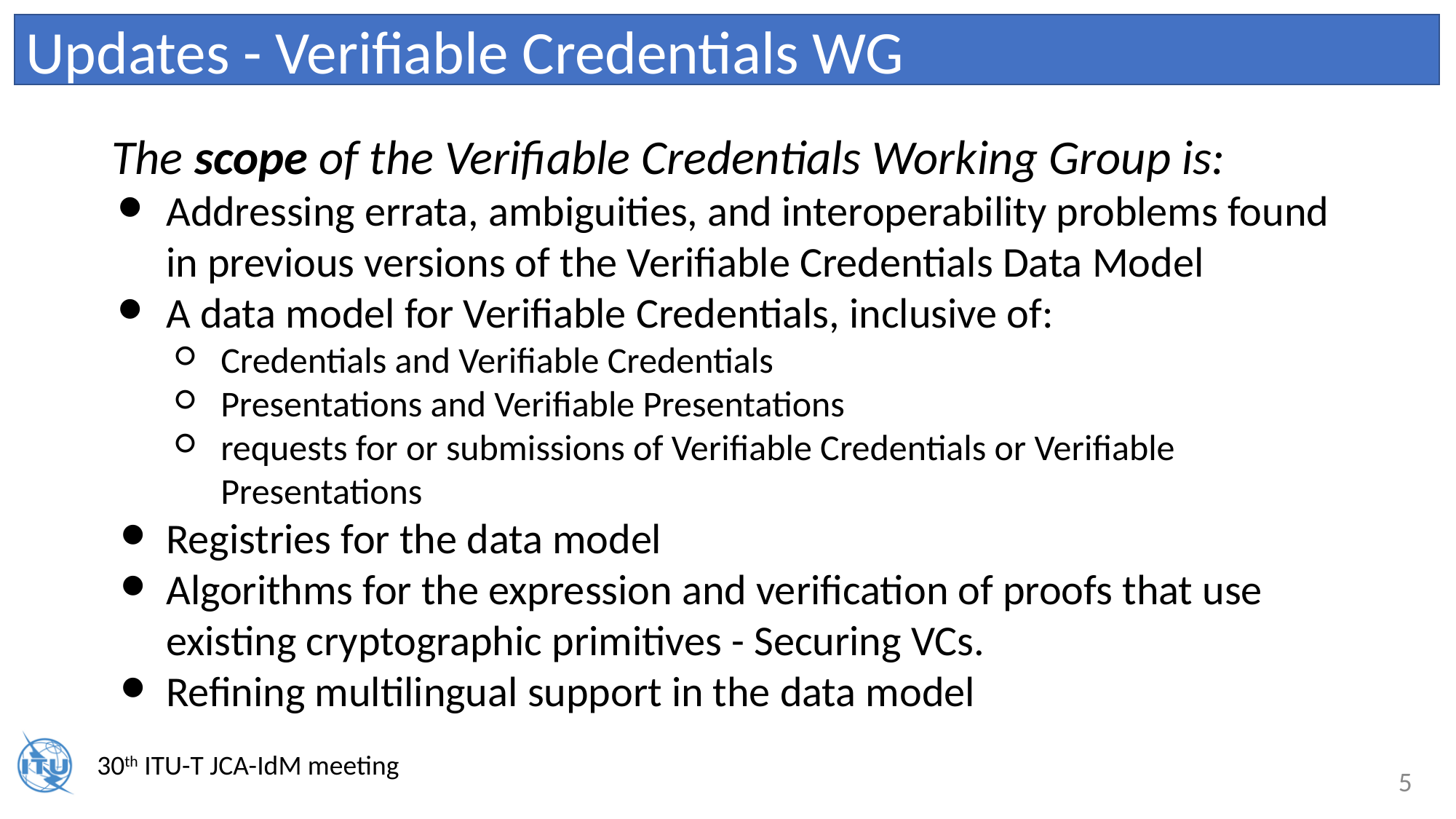

Updates - Verifiable Credentials WG
The scope of the Verifiable Credentials Working Group is:
Addressing errata, ambiguities, and interoperability problems found in previous versions of the Verifiable Credentials Data Model
A data model for Verifiable Credentials, inclusive of:
Credentials and Verifiable Credentials
Presentations and Verifiable Presentations
requests for or submissions of Verifiable Credentials or Verifiable Presentations
Registries for the data model
Algorithms for the expression and verification of proofs that use existing cryptographic primitives - Securing VCs.
Refining multilingual support in the data model

5